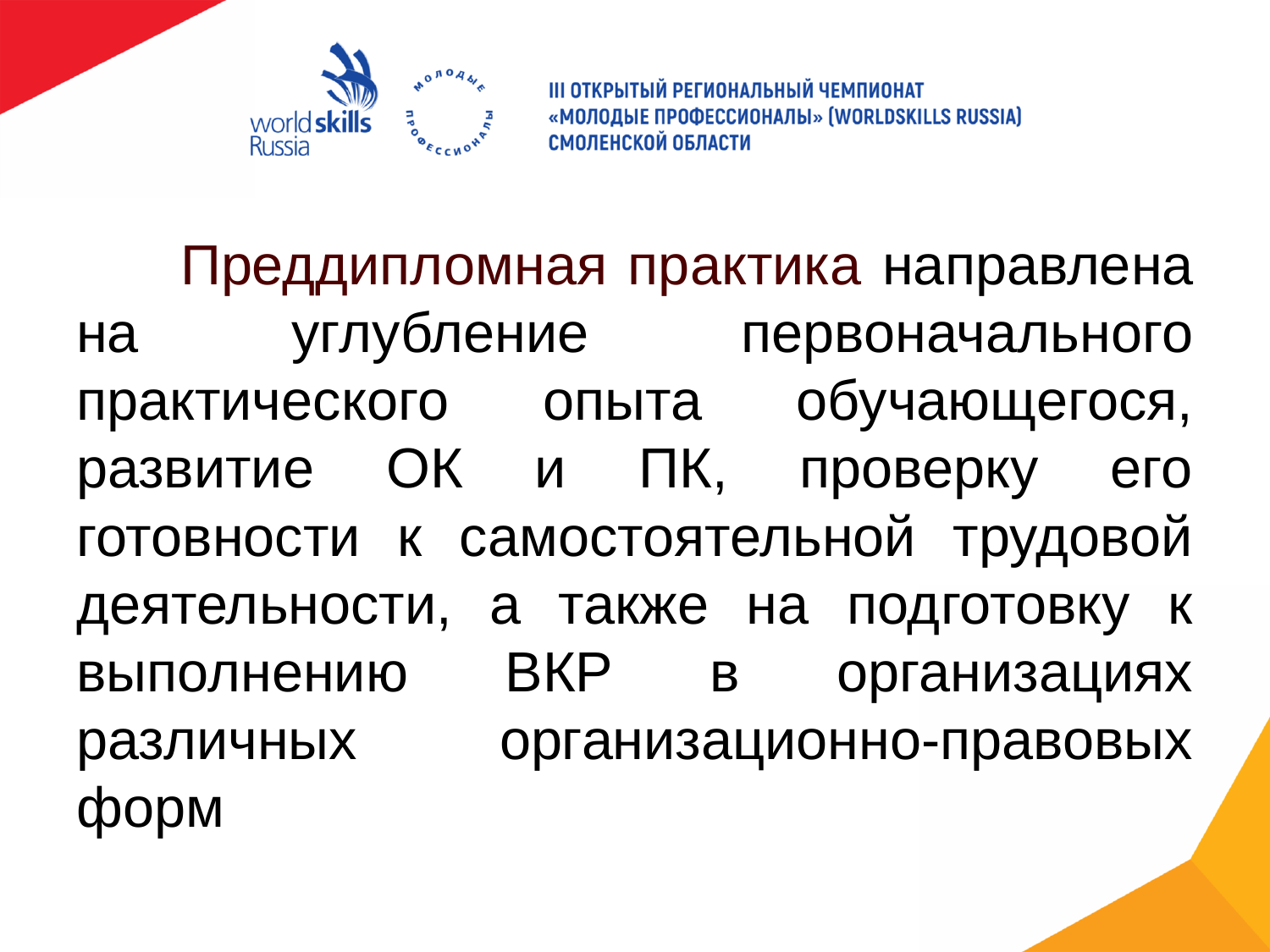

Преддипломная практика направлена на углубление первоначального практического опыта обучающегося, развитие ОК и ПК, проверку его готовности к самостоятельной трудовой деятельности, а также на подготовку к выполнению ВКР в организациях различных организационно-правовых форм